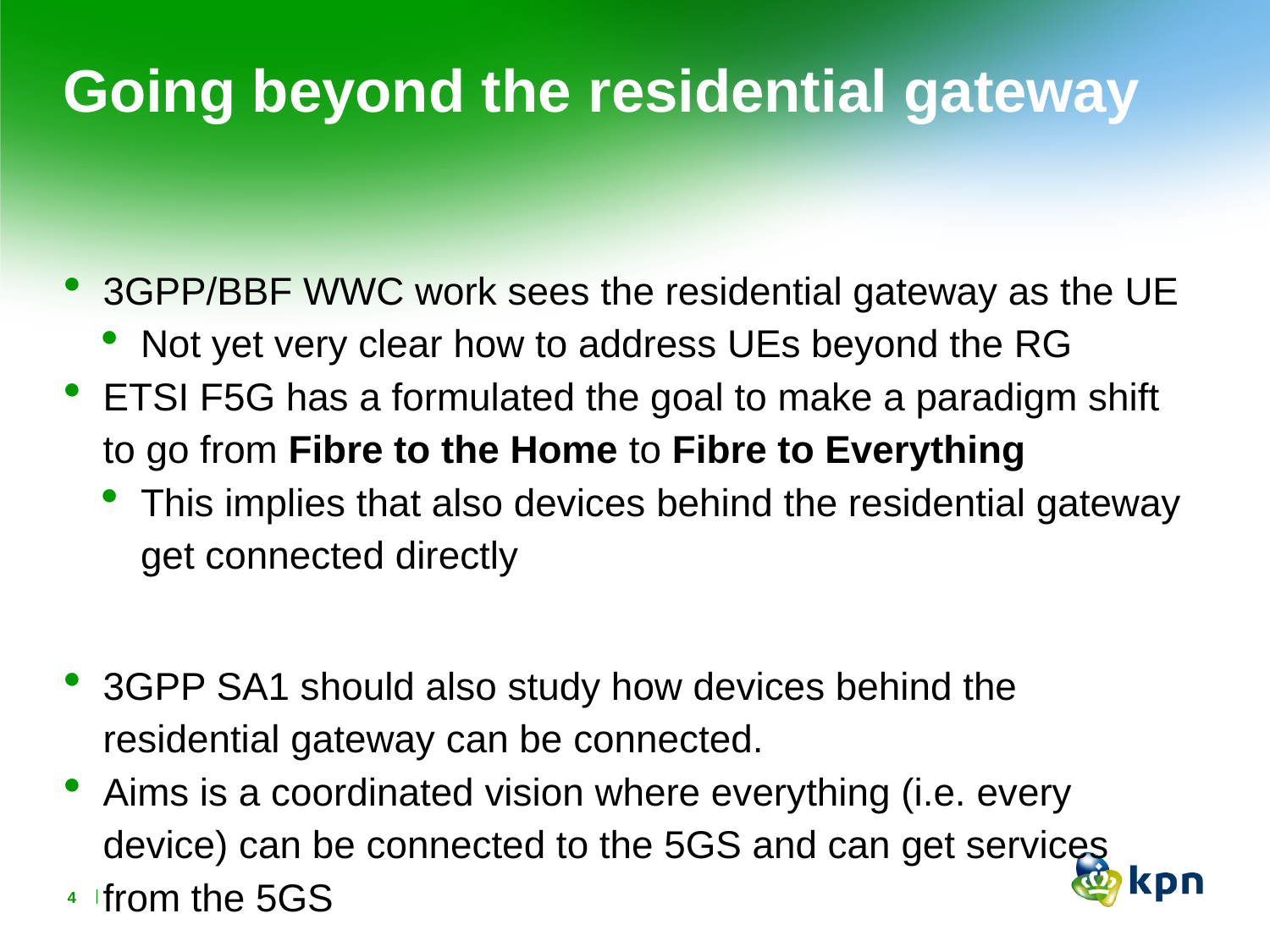

# Going beyond the residential gateway

3GPP/BBF WWC work sees the residential gateway as the UE
Not yet very clear how to address UEs beyond the RG
ETSI F5G has a formulated the goal to make a paradigm shift to go from Fibre to the Home to Fibre to Everything
This implies that also devices behind the residential gateway get connected directly

3GPP SA1 should also study how devices behind the residential gateway can be connected.
Aims is a coordinated vision where everything (i.e. every device) can be connected to the 5GS and can get services from the 5GS